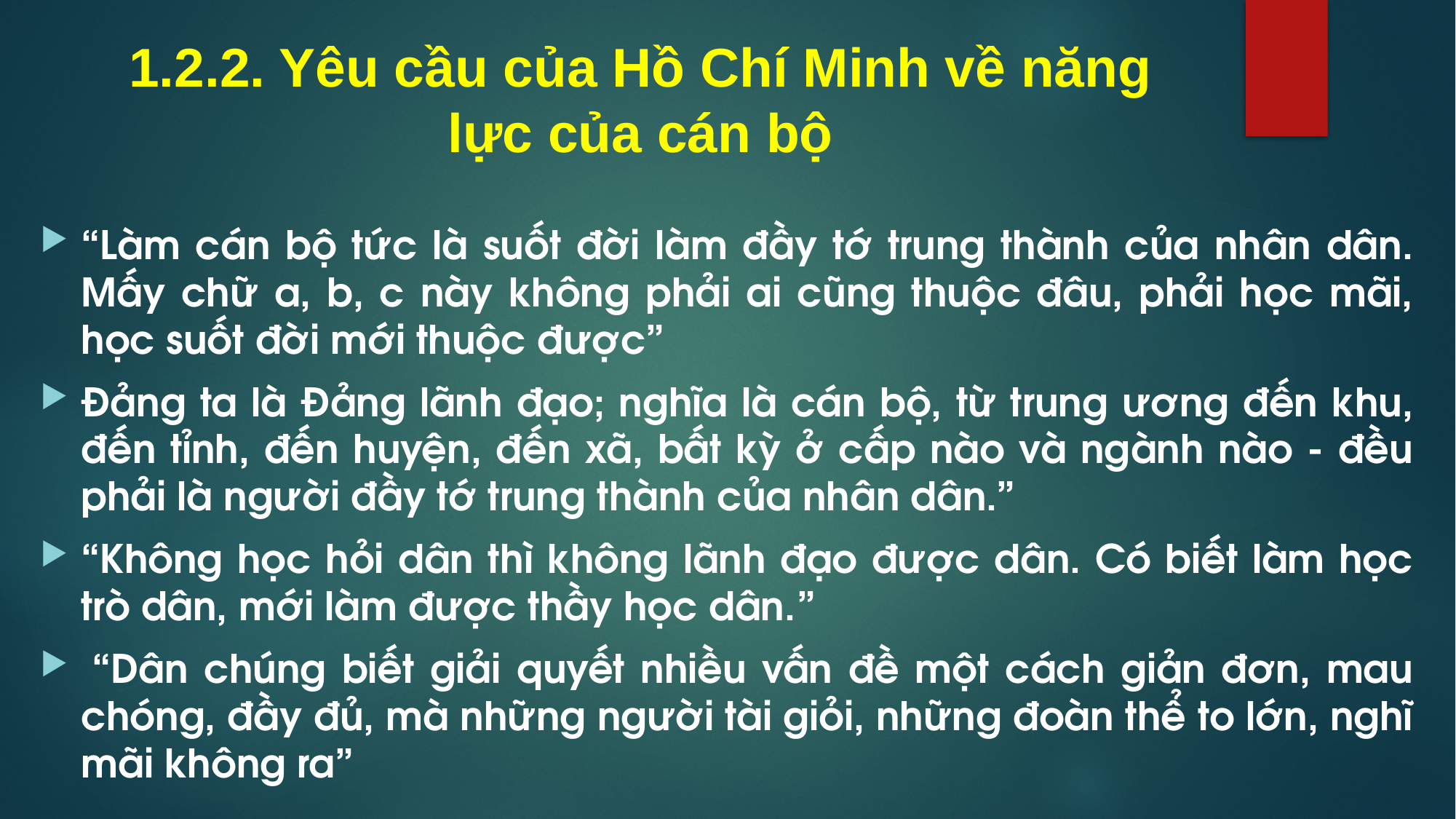

# 1.2.2. Yêu cầu của Hồ Chí Minh về năng lực của cán bộ
“Làm cán bộ tức là suốt đời làm đầy tớ trung thành của nhân dân. Mấy chữ a, b, c này không phải ai cũng thuộc đâu, phải học mãi, học suốt đời mới thuộc được”
Đảng ta là Đảng lãnh đạo; nghĩa là cán bộ, từ trung ương đến khu, đến tỉnh, đến huyện, đến xã, bất kỳ ở cấp nào và ngành nào - đều phải là người đầy tớ trung thành của nhân dân.”
“Không học hỏi dân thì không lãnh đạo được dân. Có biết làm học trò dân, mới làm được thầy học dân.”
 “Dân chúng biết giải quyết nhiều vấn đề một cách giản đơn, mau chóng, đầy đủ, mà những người tài giỏi, những đoàn thể to lớn, nghĩ mãi không ra”